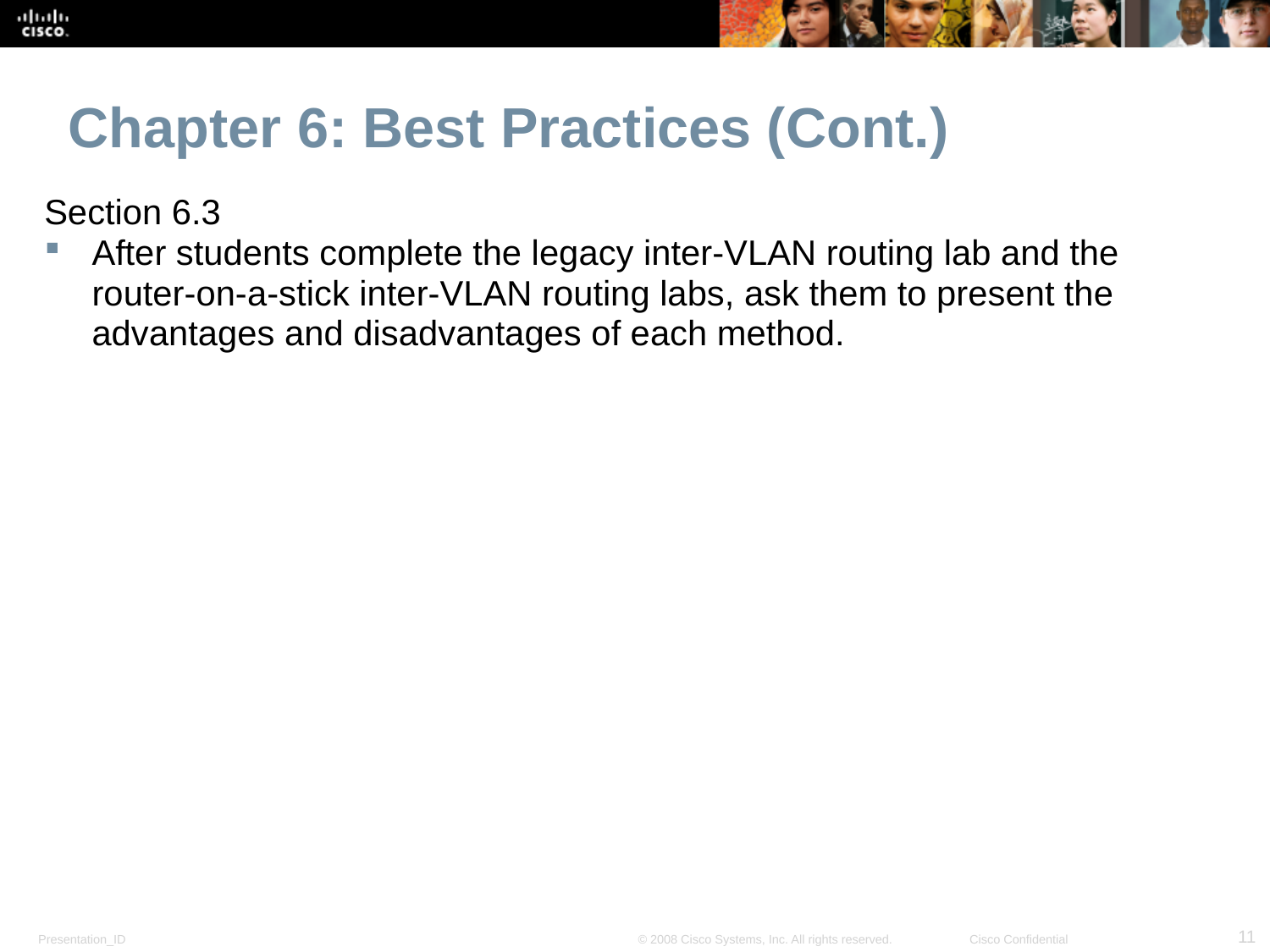

Chapter 6: Best Practices (Cont.)
Section 6.3
After students complete the legacy inter-VLAN routing lab and the router-on-a-stick inter-VLAN routing labs, ask them to present the advantages and disadvantages of each method.